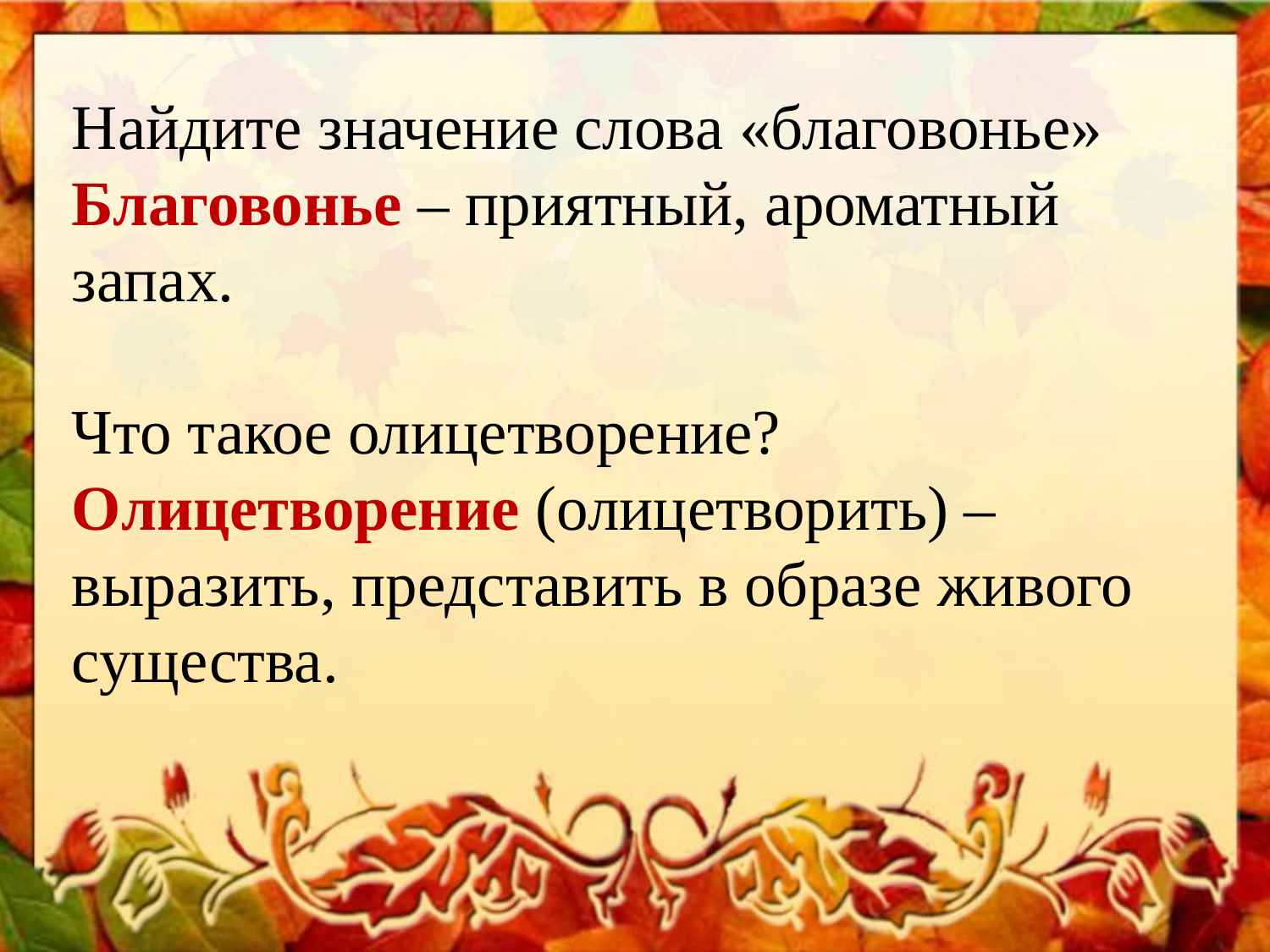

Найдите значение слова «благовонье»
Благовонье – приятный, ароматный запах.

Что такое олицетворение?
Олицетворение (олицетворить) – выразить, представить в образе живого существа.